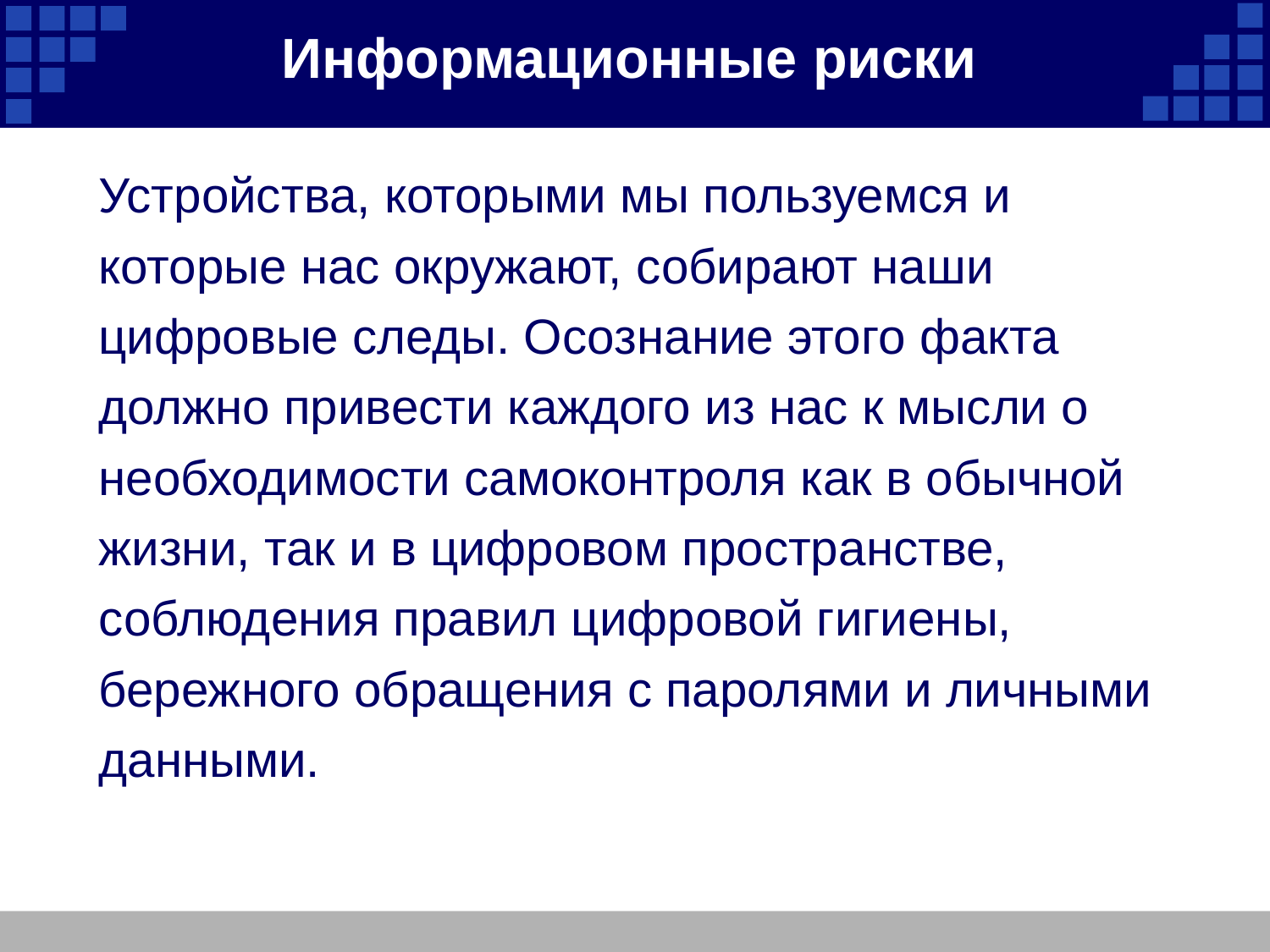

# Информационные риски
Устройства, которыми мы пользуемся и которые нас окружают, собирают наши цифровые следы. Осознание этого факта должно привести каждого из нас к мысли о необходимости самоконтроля как в обычной жизни, так и в цифровом пространстве, соблюдения правил цифровой гигиены, бережного обращения с паролями и личными данными.